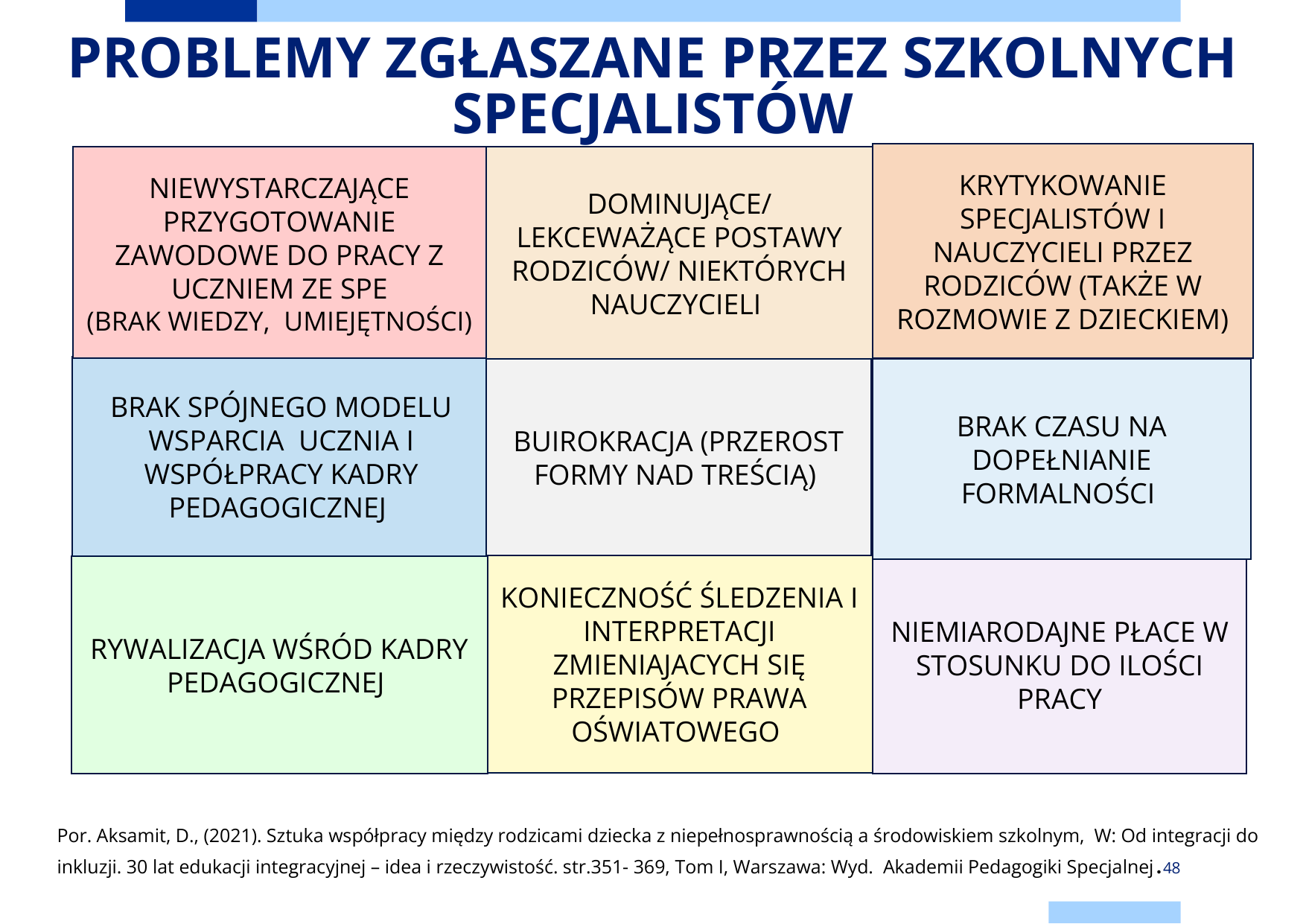

# PROBLEMY ZGŁASZANE PRZEZ SZKOLNYCH SPECJALISTÓW

KRYTYKOWANIE SPECJALISTÓW I NAUCZYCIELI PRZEZ RODZICÓW (TAKŻE W ROZMOWIE Z DZIECKIEM)

NIEWYSTARCZAJĄCE PRZYGOTOWANIE ZAWODOWE DO PRACY Z UCZNIEM ZE SPE
(BRAK WIEDZY,  UMIEJĘTNOŚCI)

DOMINUJĄCE/
LEKCEWAŻĄCE POSTAWY RODZICÓW/ NIEKTÓRYCH NAUCZYCIELI
BRAK SPÓJNEGO MODELU WSPARCIA  UCZNIA I WSPÓŁPRACY KADRY PEDAGOGICZNEJ
BUIROKRACJA (PRZEROST FORMY NAD TREŚCIĄ)
BRAK CZASU NA DOPEŁNIANIE FORMALNOŚCI

Por. Aksamit, D., (2021). Sztuka współpracy między rodzicami dziecka z niepełnosprawnością a środowiskiem szkolnym,  W: Od integracji do inkluzji. 30 lat edukacji integracyjnej – idea i rzeczywistość. str.351- 369, Tom I, Warszawa: Wyd.  Akademii Pedagogiki Specjalnej.
KONIECZNOŚĆ ŚLEDZENIA I INTERPRETACJI ZMIENIAJACYCH SIĘ PRZEPISÓW PRAWA OŚWIATOWEGO
NIEMIARODAJNE PŁACE W STOSUNKU DO ILOŚCI PRACY
RYWALIZACJA WŚRÓD KADRY PEDAGOGICZNEJ
48